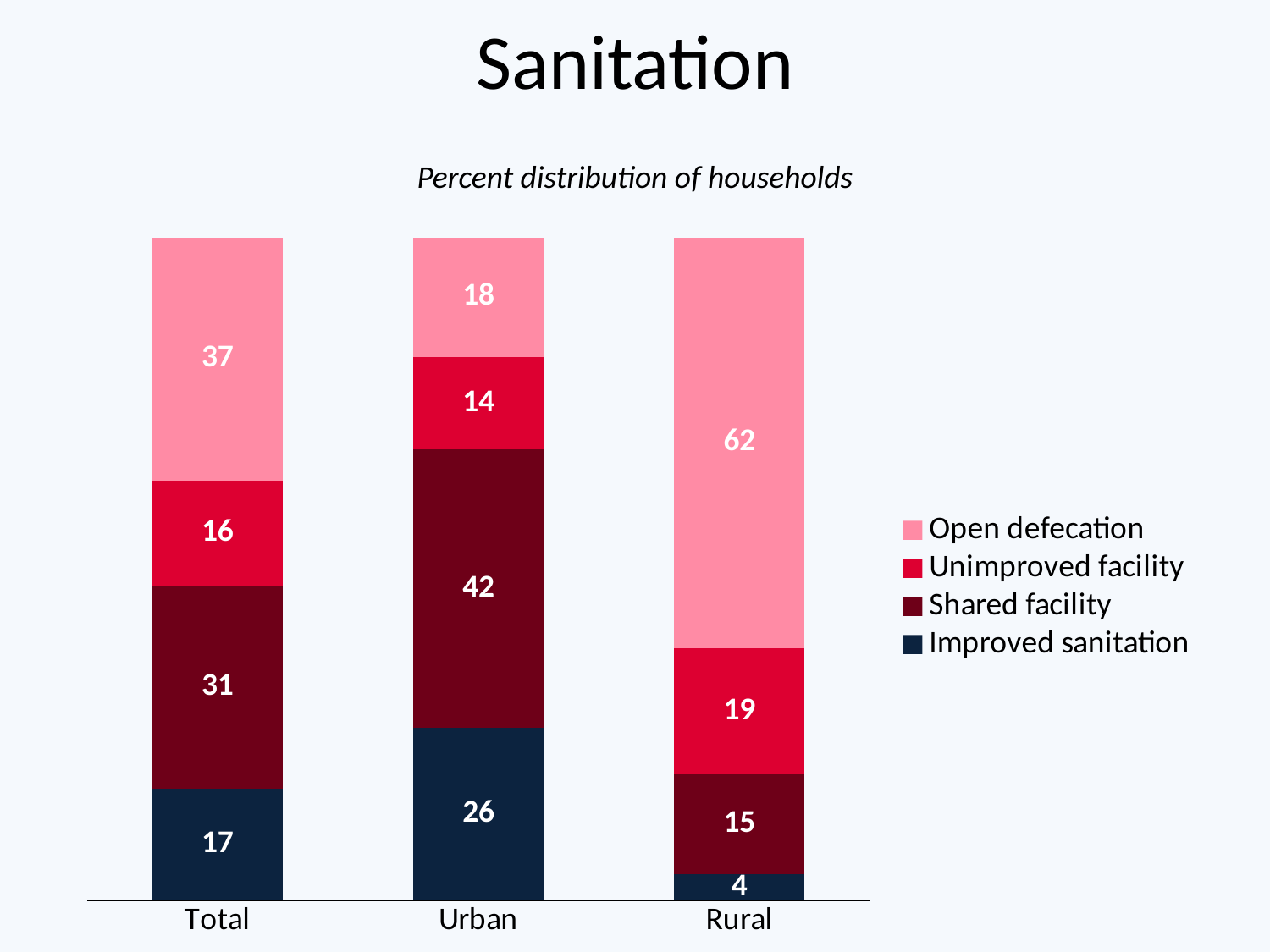

# Sanitation
Percent distribution of households

### Chart

| Category | Improved sanitation | Shared facility | Unimproved facility | Open defecation |
|---|---|---|---|---|
| Total | 17.0 | 31.0 | 16.0 | 37.0 |
| Urban | 26.0 | 42.0 | 14.0 | 18.0 |
| Rural | 4.0 | 15.0 | 19.0 | 62.0 |